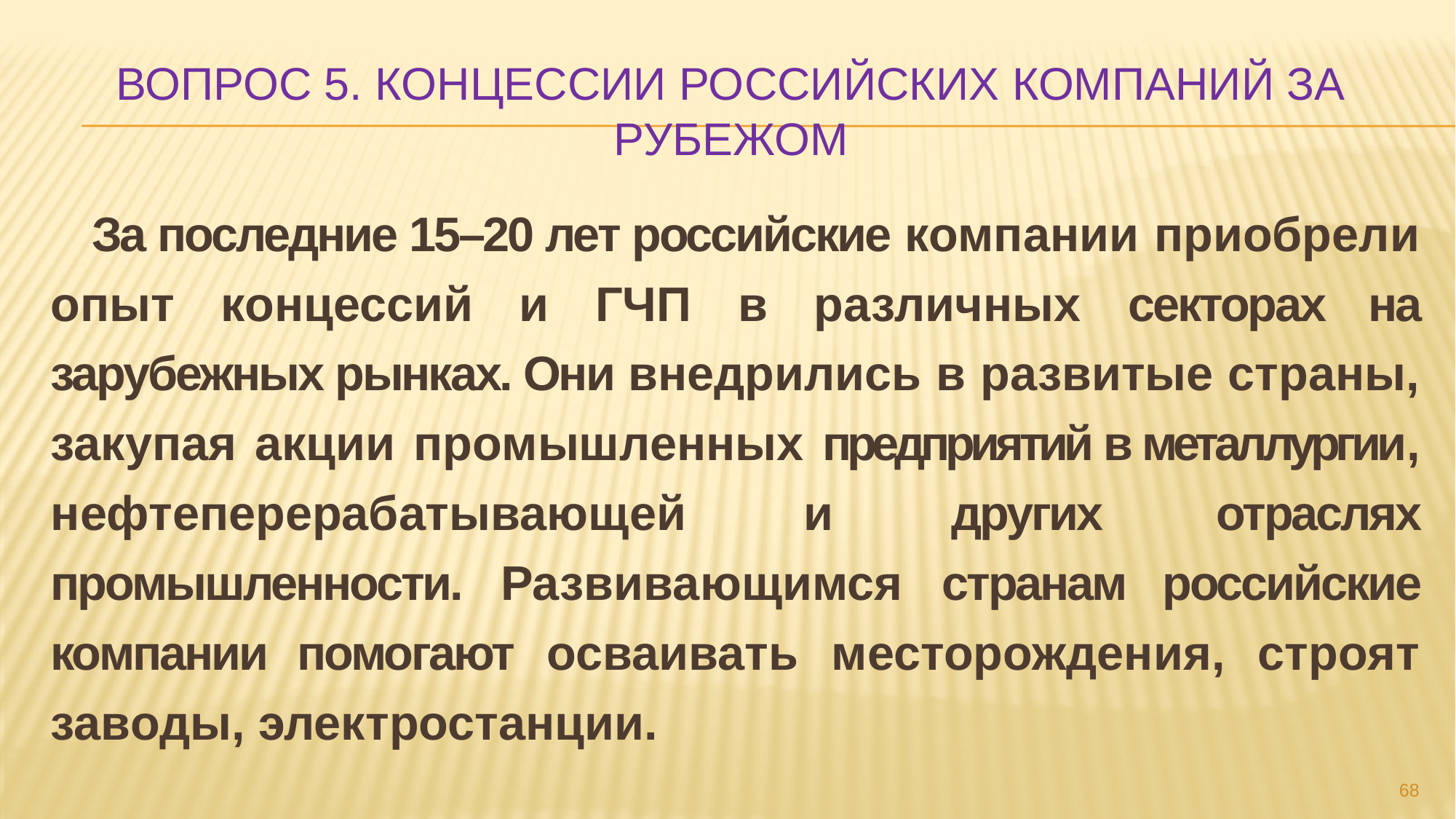

# Вопрос 5. Концессии российских компаний за рубежом
За последние 15–20 лет российские компании приобрели опыт концессий и ГЧП в различных секторах на зарубежных рынках. Они внедрились в развитые страны, закупая акции промышленных предприятий в металлургии, нефтеперерабатывающей и других отраслях промышленности. Развивающимся странам российские компании помогают осваивать месторождения, строят заводы, электростанции.
68